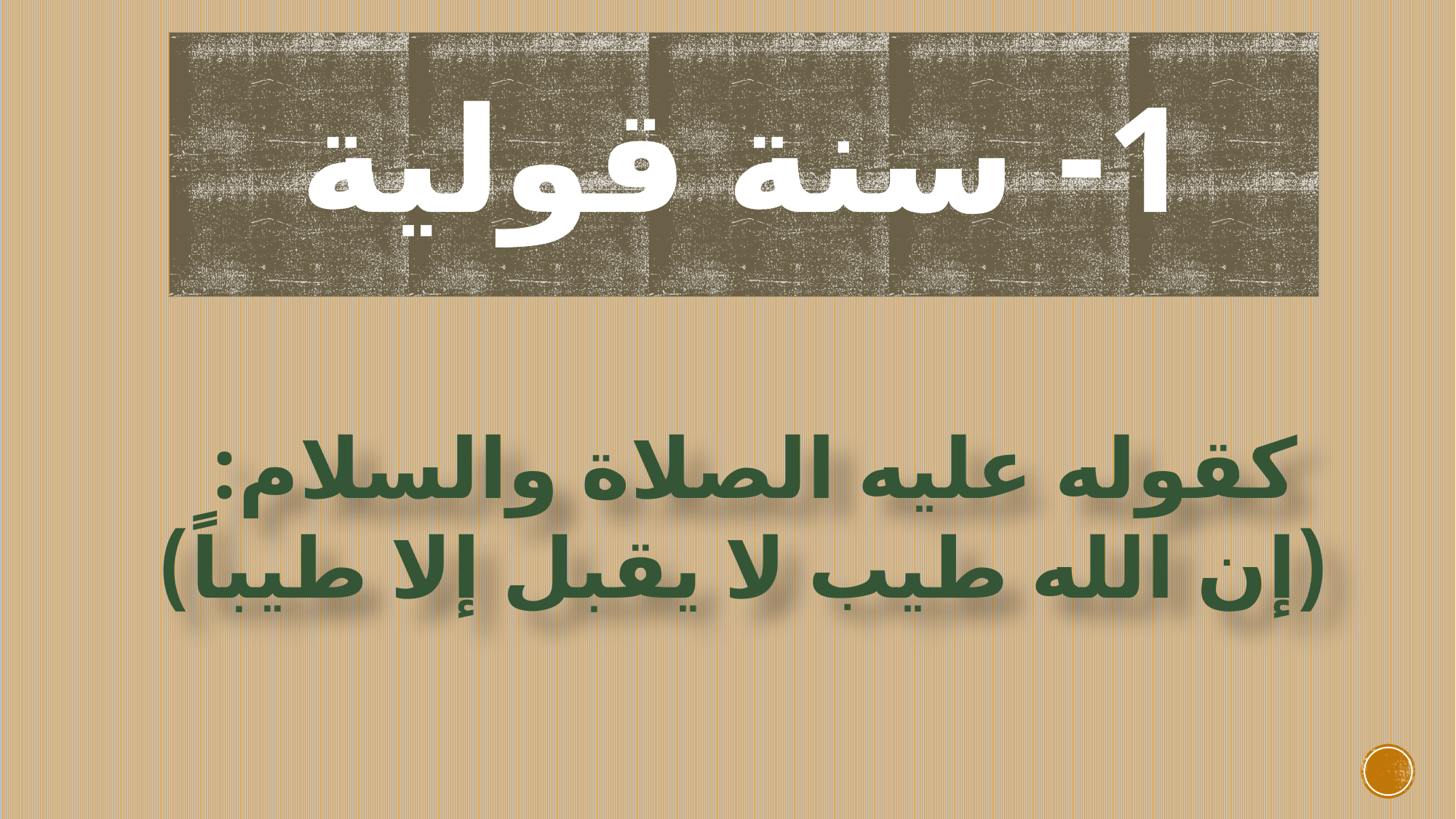

# 1- سنة قولية

كقوله عليه الصلاة والسلام:
(إن الله طيب لا يقبل إلا طيباً)